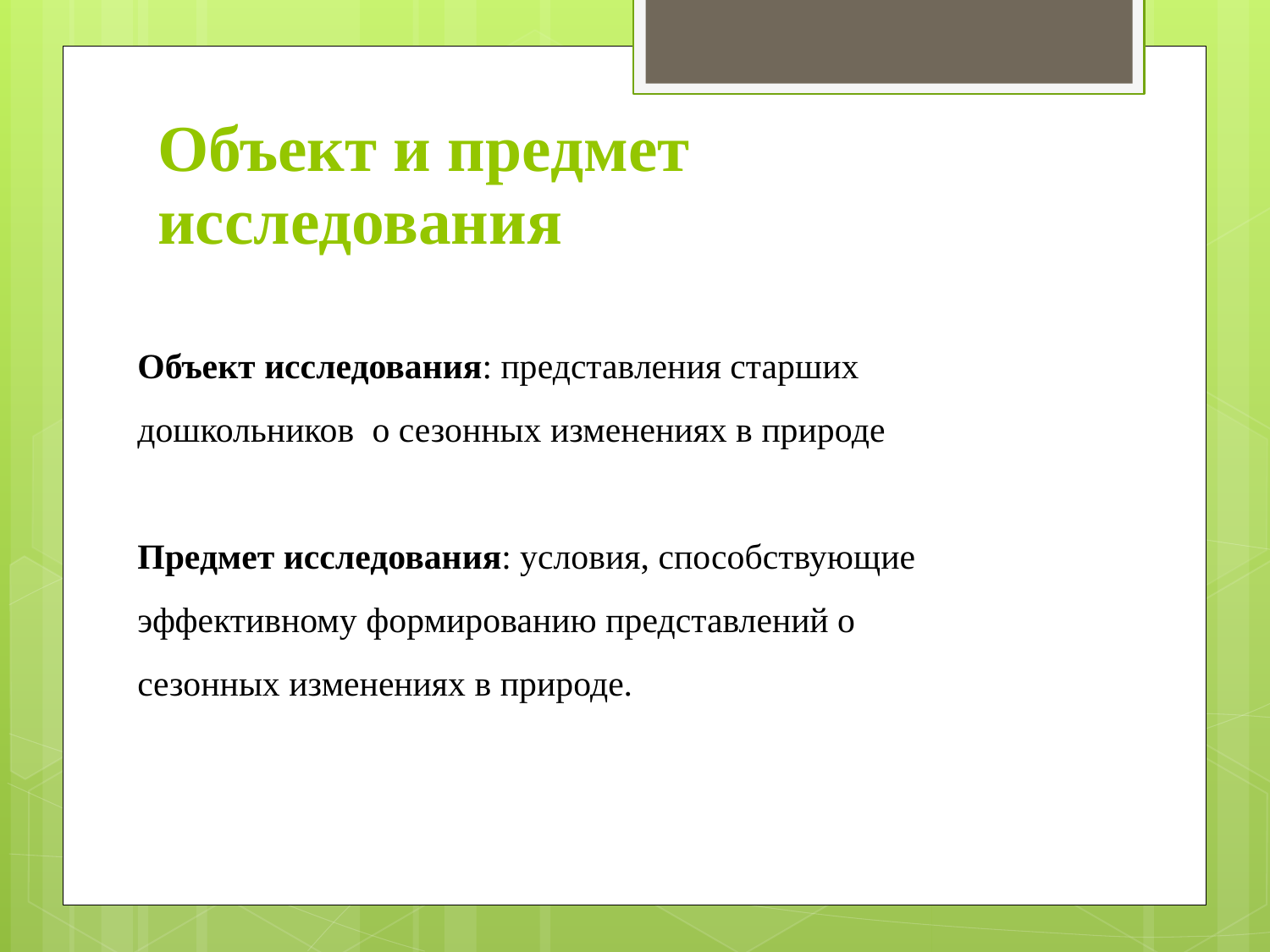

# Объект и предмет исследования
Объект исследования: представления старших дошкольников  о сезонных изменениях в природе

Предмет исследования: условия, способствующие эффективному формированию представлений о сезонных изменениях в природе.